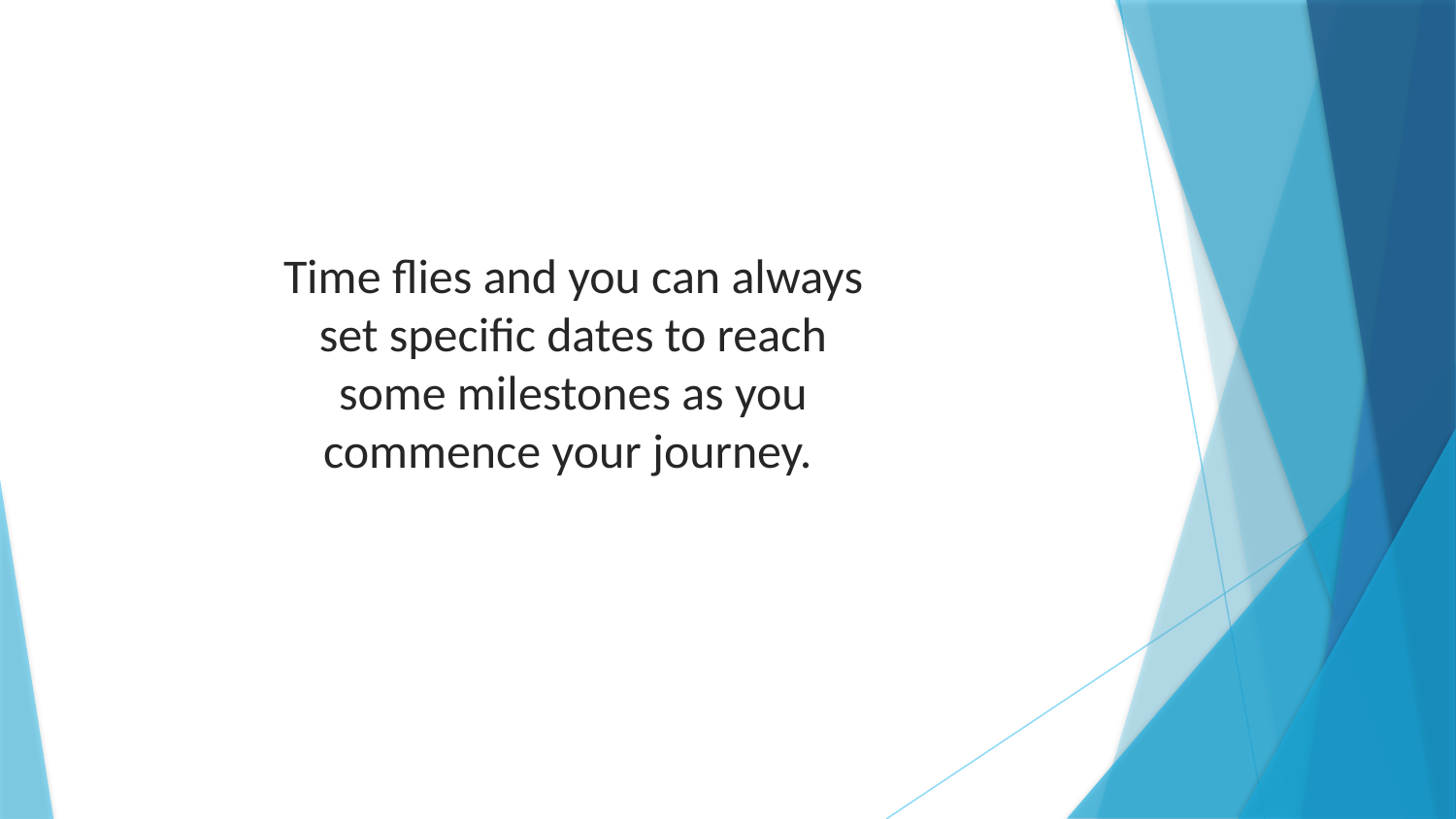

Time flies and you can always set specific dates to reach some milestones as you commence your journey.